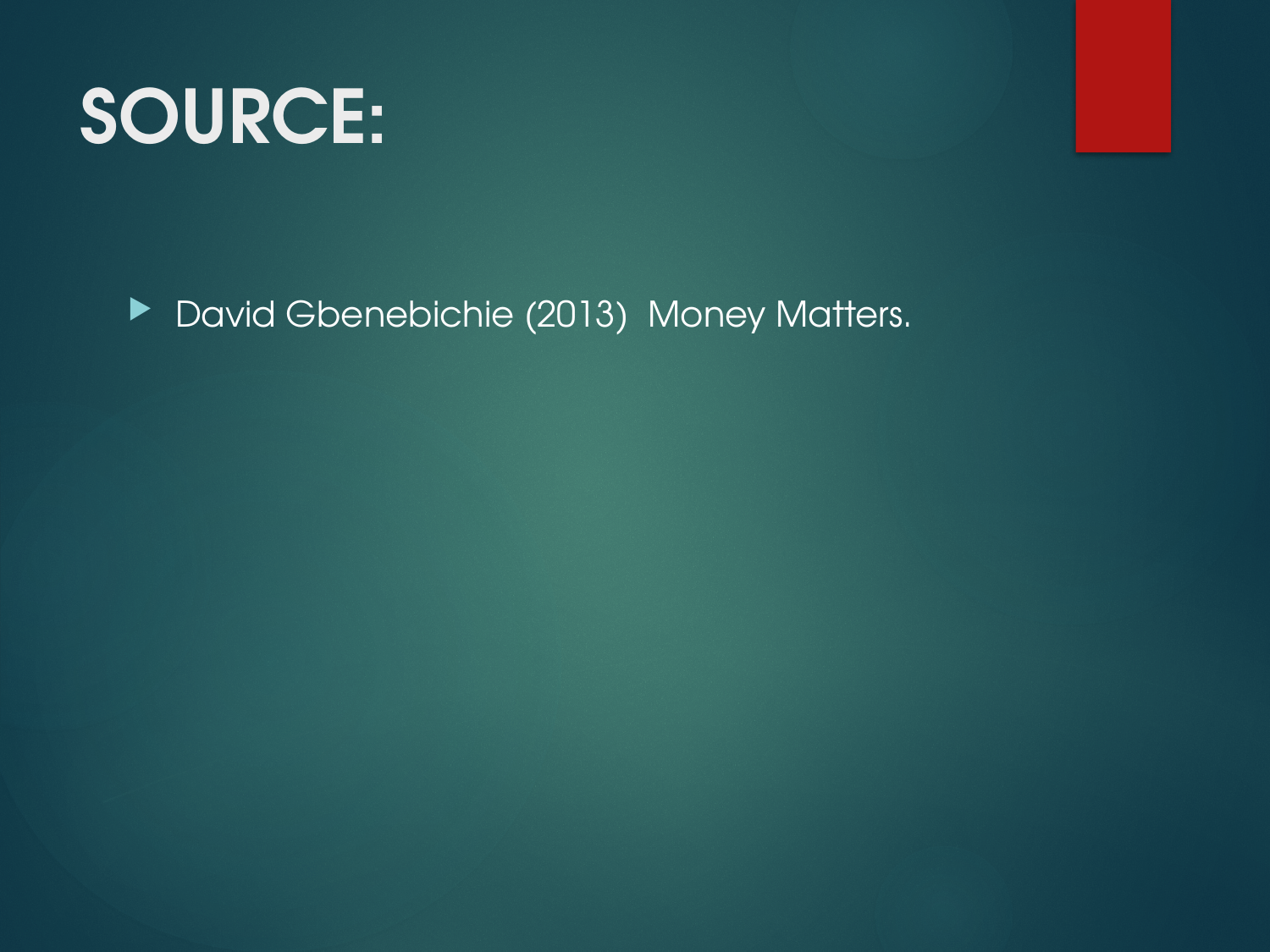

# SOURCE:
David Gbenebichie (2013)  Money Matters.